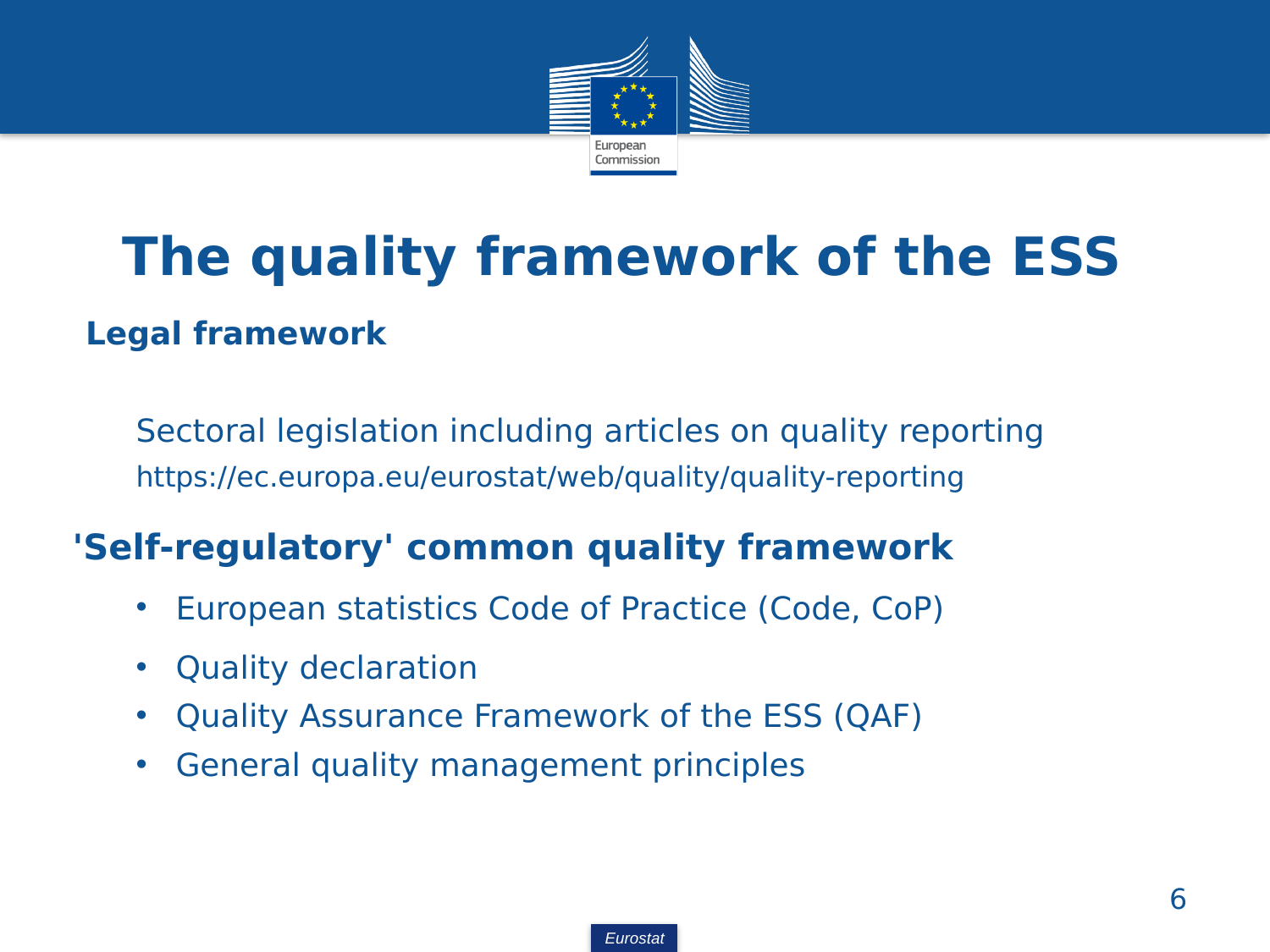

# The quality framework of the ESS
Legal framework

Sectoral legislation including articles on quality reporting
https://ec.europa.eu/eurostat/web/quality/quality-reporting
'Self-regulatory' common quality framework
European statistics Code of Practice (Code, CoP)
Quality declaration
Quality Assurance Framework of the ESS (QAF)
General quality management principles
6
Eurostat